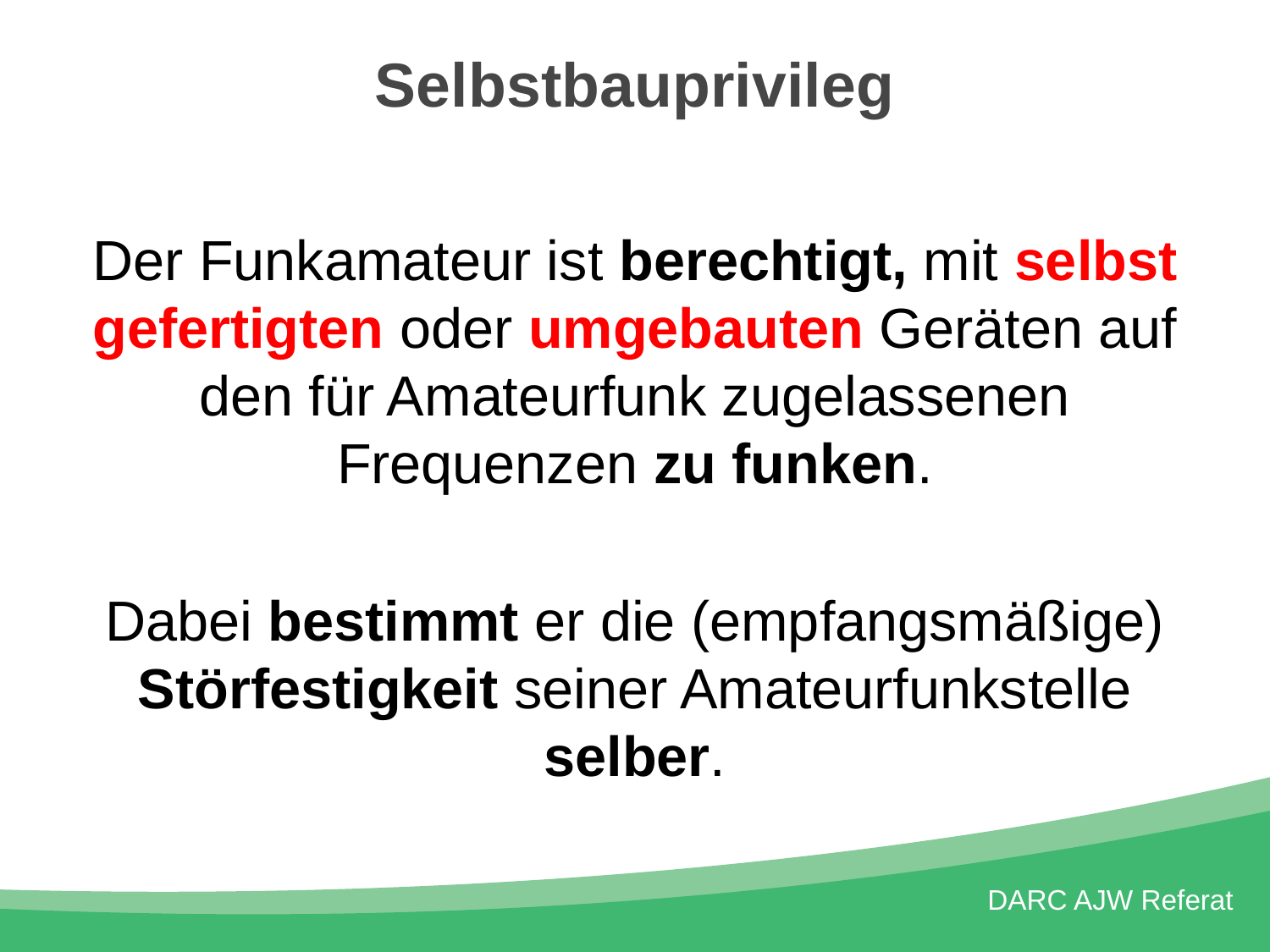

# Selbstbauprivileg
Der Funkamateur ist berechtigt, mit selbst gefertigten oder umgebauten Geräten auf den für Amateurfunk zugelassenen Frequenzen zu funken.

Dabei bestimmt er die (empfangsmäßige) Störfestigkeit seiner Amateurfunkstelle selber.